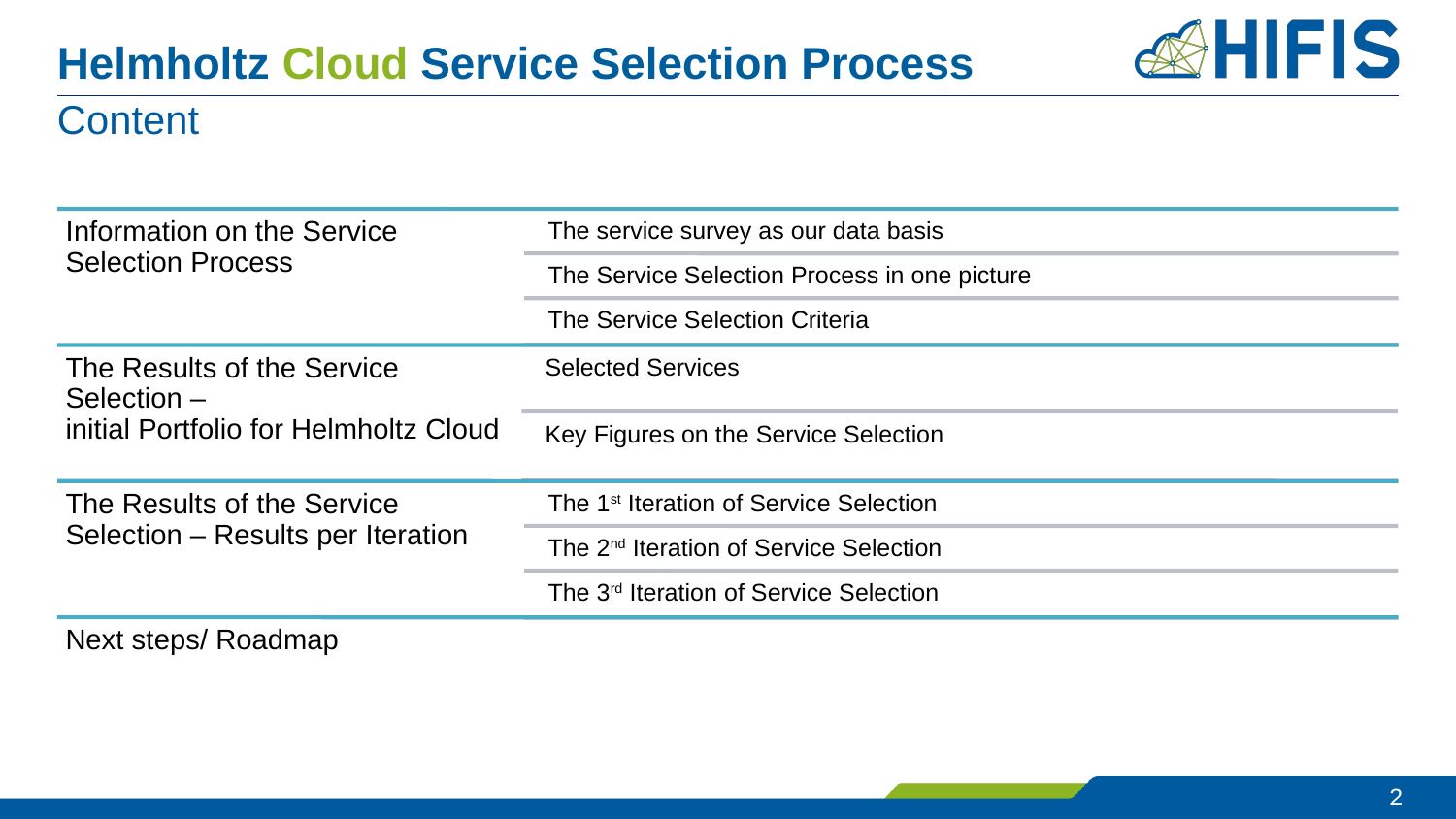

# Helmholtz Cloud Service Selection Process
Content
Information on the Service Selection Process
The service survey as our data basis
The Service Selection Process in one picture
The Service Selection Criteria
The Results of the Service Selection –
initial Portfolio for Helmholtz Cloud
Selected Services
Key Figures on the Service Selection
The Results of the Service Selection – Results per Iteration
The 1st Iteration of Service Selection
The 2nd Iteration of Service Selection
The 3rd Iteration of Service Selection
Next steps/ Roadmap